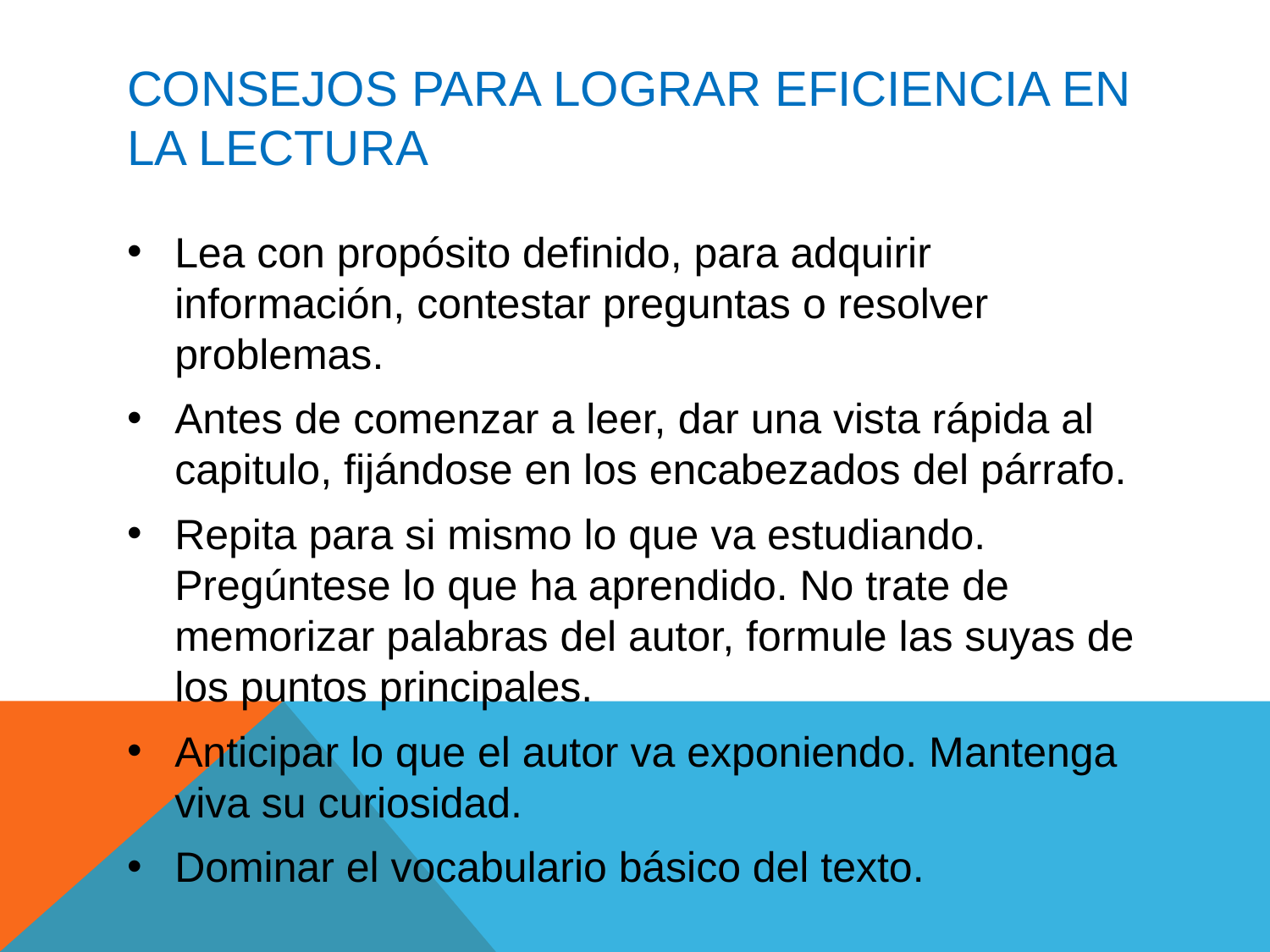

# CONSEJOS PARA LOGRAR EFICIENCIA EN LA LECTURA
Lea con propósito definido, para adquirir información, contestar preguntas o resolver problemas.
Antes de comenzar a leer, dar una vista rápida al capitulo, fijándose en los encabezados del párrafo.
Repita para si mismo lo que va estudiando. Pregúntese lo que ha aprendido. No trate de memorizar palabras del autor, formule las suyas de los puntos principales.
Anticipar lo que el autor va exponiendo. Mantenga viva su curiosidad.
Dominar el vocabulario básico del texto.